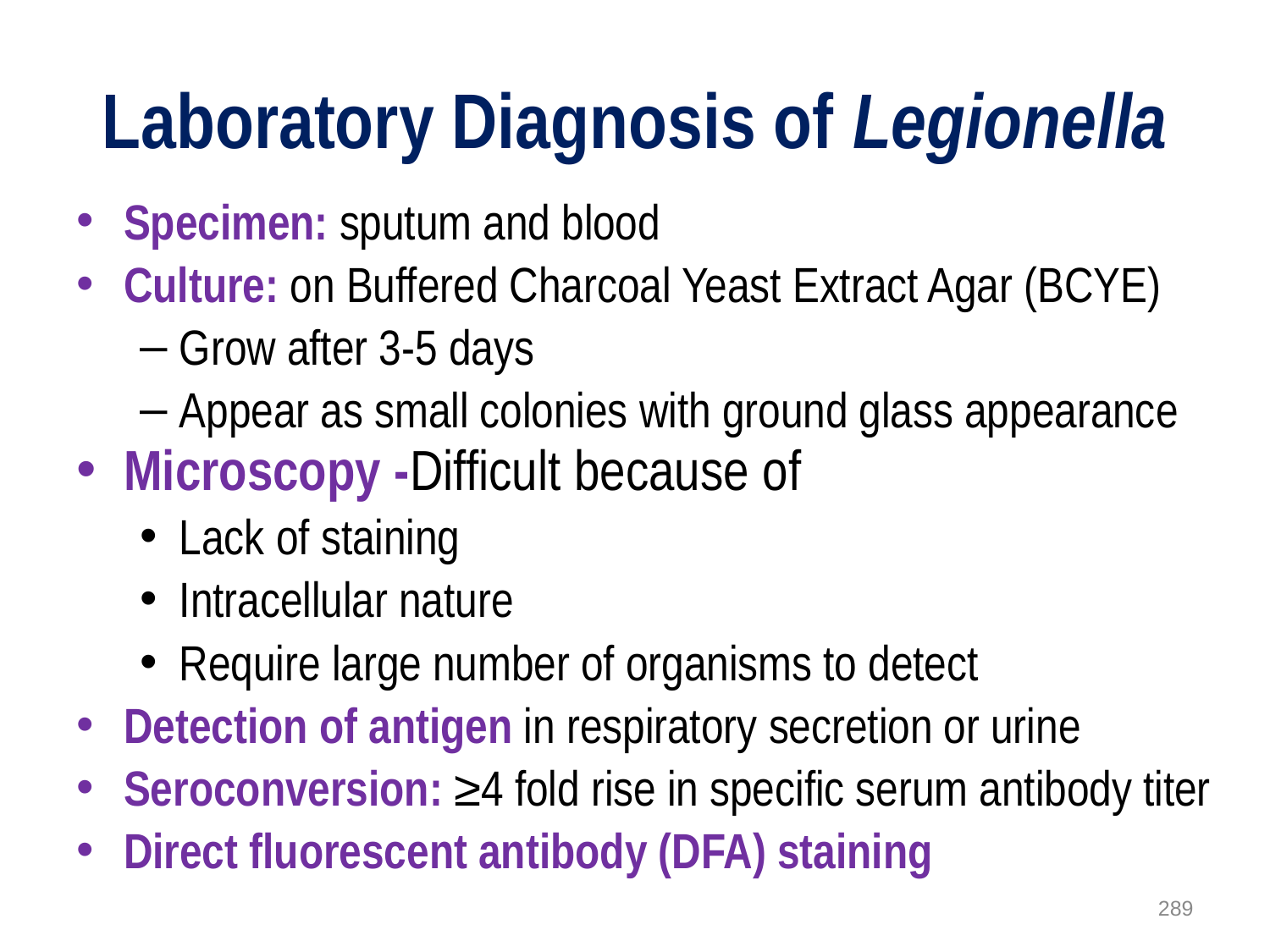

# Laboratory Diagnosis of Legionella
Specimen: sputum and blood
Culture: on Buffered Charcoal Yeast Extract Agar (BCYE)
Grow after 3-5 days
Appear as small colonies with ground glass appearance
Microscopy -Difficult because of
Lack of staining
Intracellular nature
Require large number of organisms to detect
Detection of antigen in respiratory secretion or urine
Seroconversion: ≥4 fold rise in specific serum antibody titer
Direct fluorescent antibody (DFA) staining

289